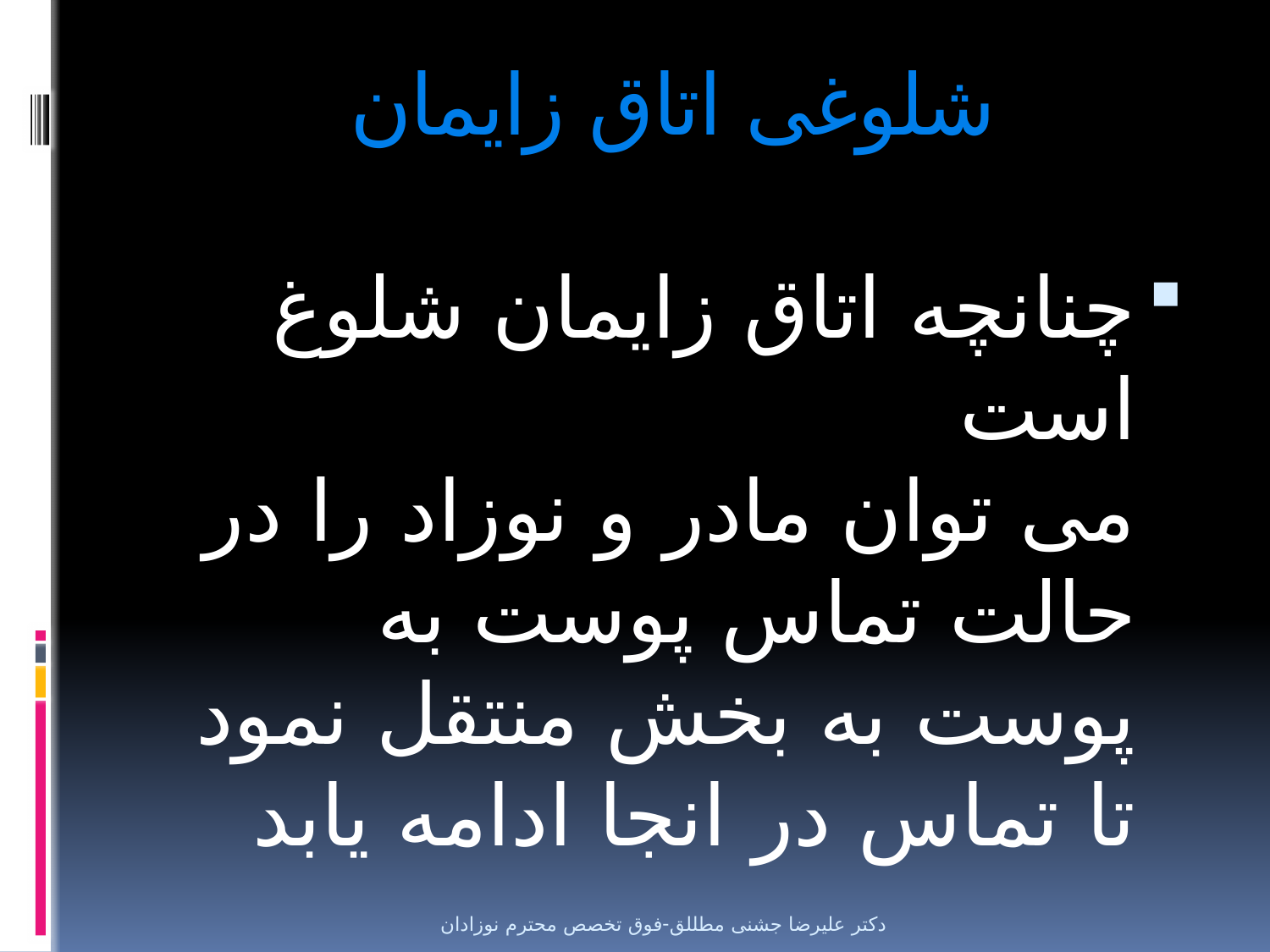

# شلوغی اتاق زایمان
چنانچه اتاق زایمان شلوغ است
می توان مادر و نوزاد را در حالت تماس پوست به پوست به بخش منتقل نمود تا تماس در انجا ادامه یابد
دکتر علیرضا جشنی مطللق-فوق تخصص محترم نوزادان